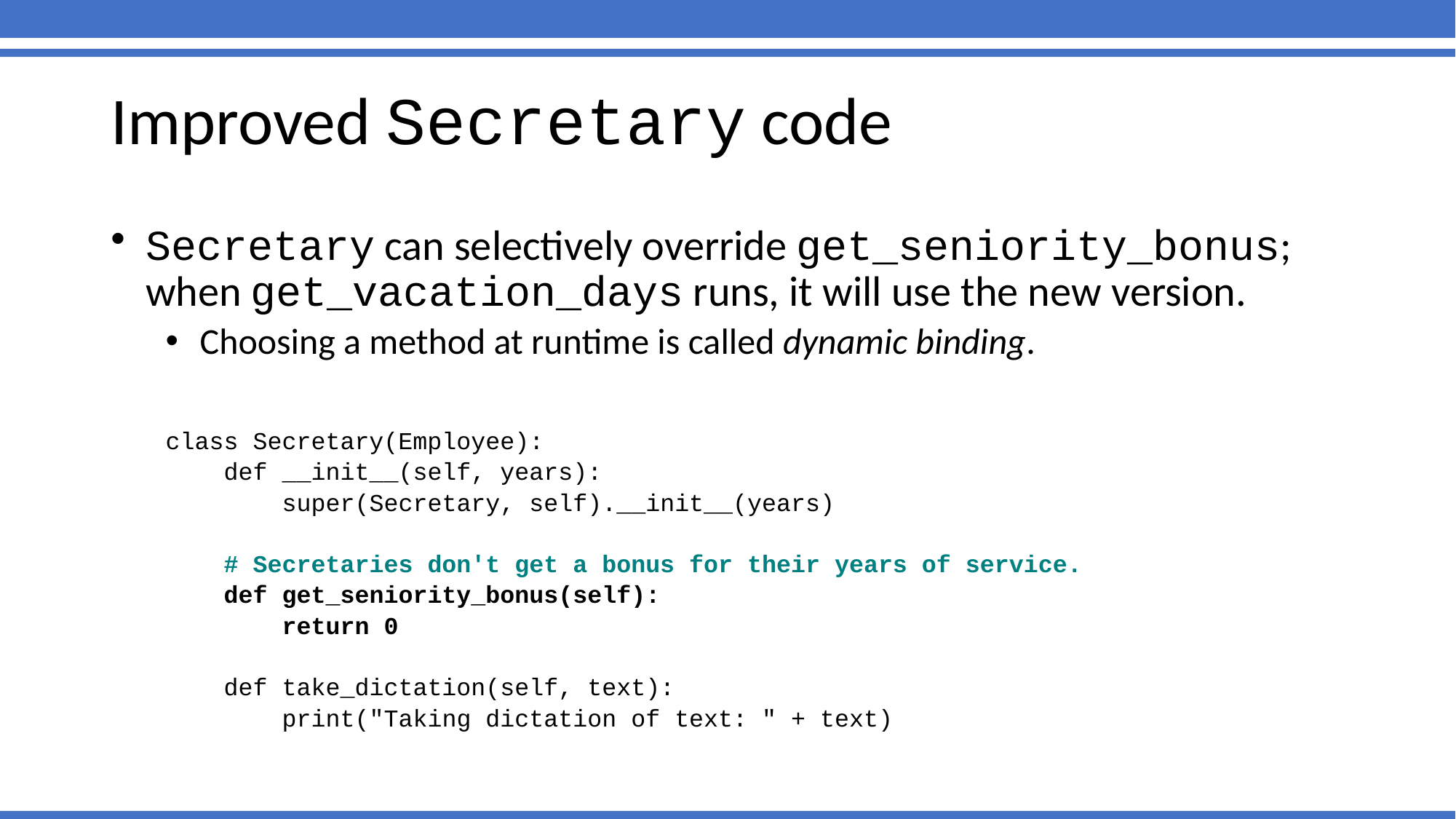

Improved Secretary code
Secretary can selectively override get_seniority_bonus; when get_vacation_days runs, it will use the new version.
Choosing a method at runtime is called dynamic binding.

class Secretary(Employee):
    def __init__(self, years):
        super(Secretary, self).__init__(years)

    # Secretaries don't get a bonus for their years of service.
    def get_seniority_bonus(self):
        return 0

    def take_dictation(self, text):
        print("Taking dictation of text: " + text)